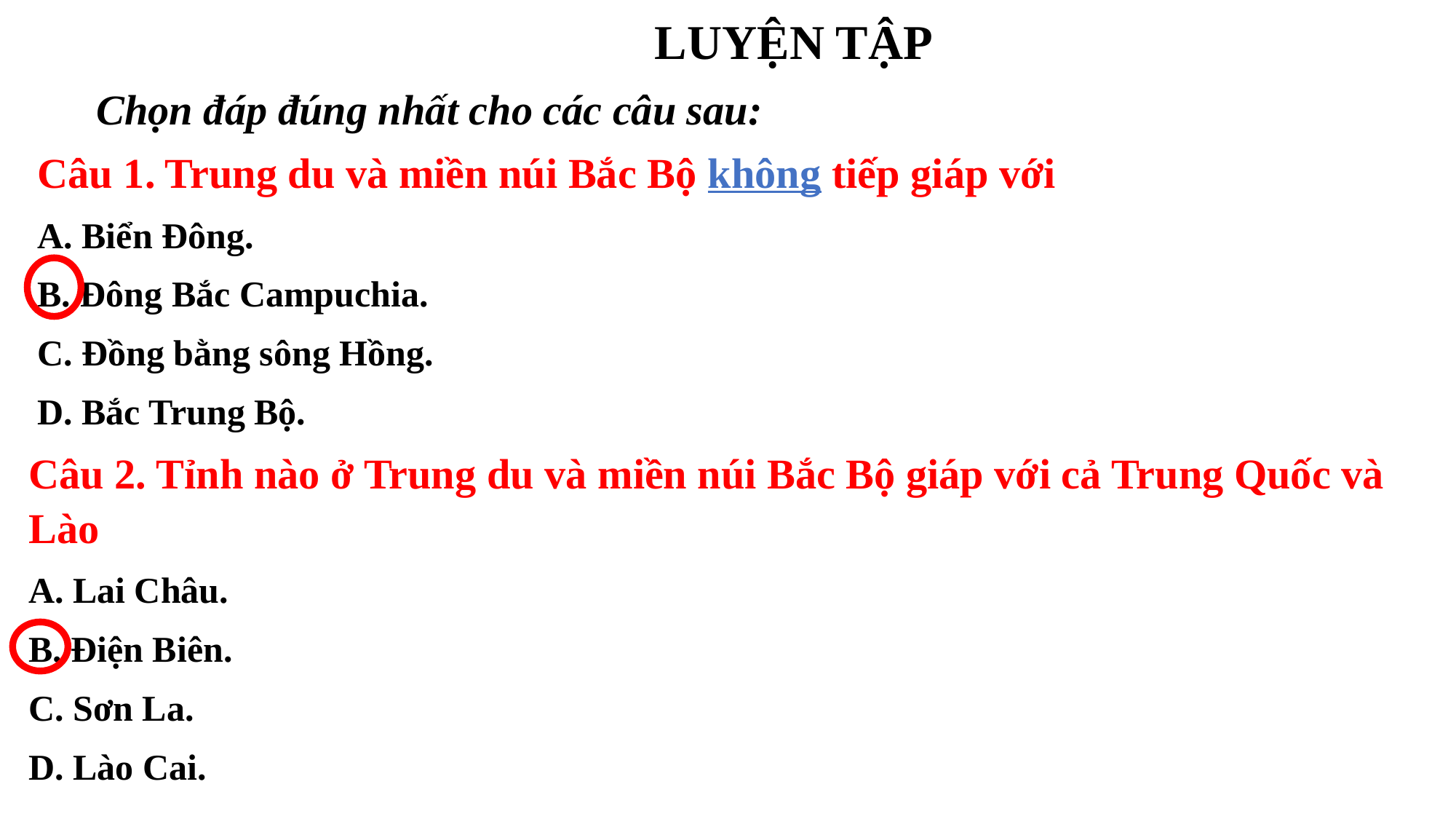

LUYỆN TẬP
Chọn đáp đúng nhất cho các câu sau:
Câu 1. Trung du và miền núi Bắc Bộ không tiếp giáp với
A. Biển Đông.
B. Đông Bắc Campuchia.
C. Đồng bằng sông Hồng.
D. Bắc Trung Bộ.

Câu 2. Tỉnh nào ở Trung du và miền núi Bắc Bộ giáp với cả Trung Quốc và Lào
A. Lai Châu.
B. Điện Biên.
C. Sơn La.
D. Lào Cai.